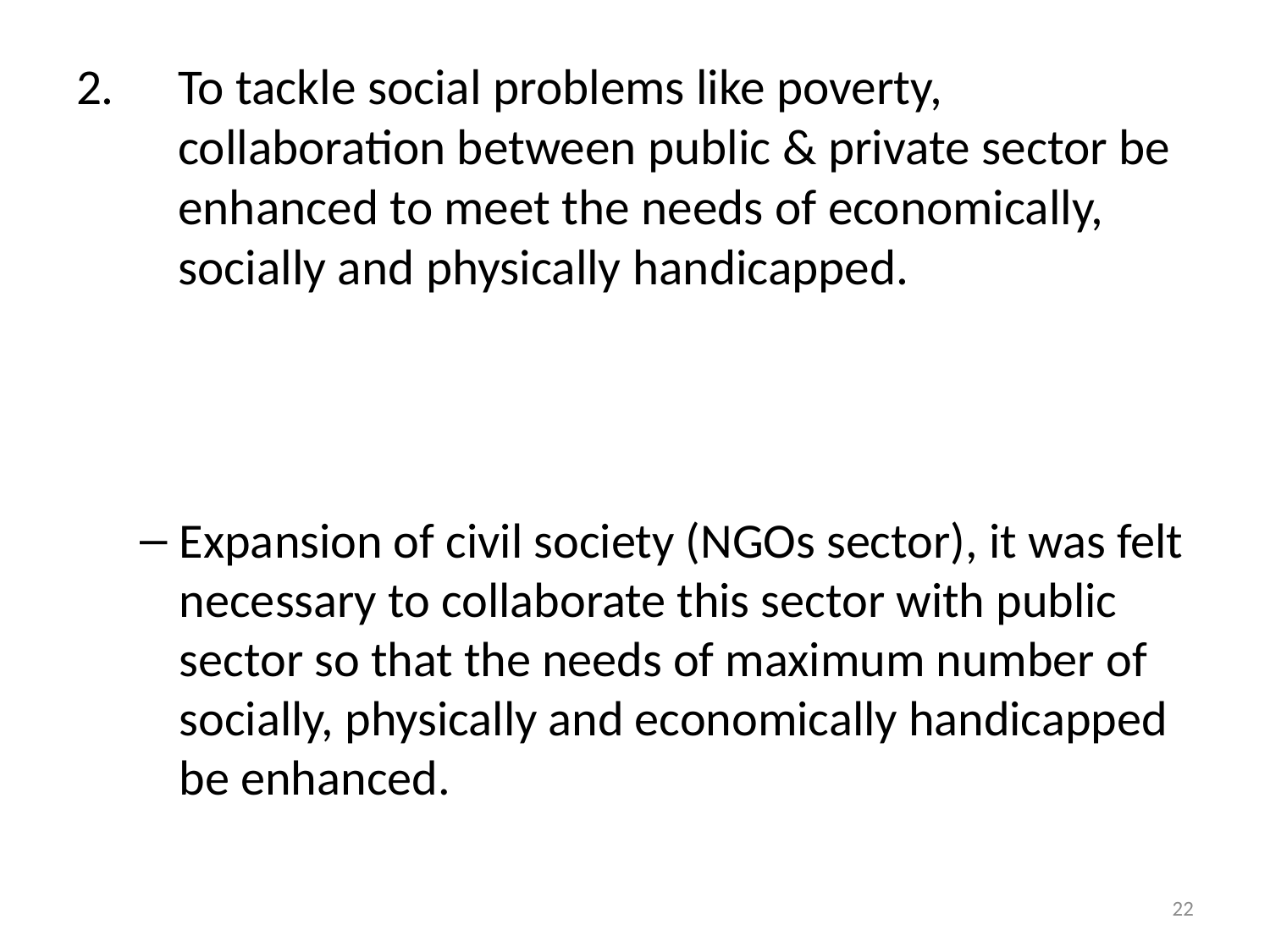

# To tackle social problems like poverty, collaboration between public & private sector be enhanced to meet the needs of economically, socially and physically handicapped.

Expansion of civil society (NGOs sector), it was felt necessary to collaborate this sector with public sector so that the needs of maximum number of socially, physically and economically handicapped be enhanced.
22